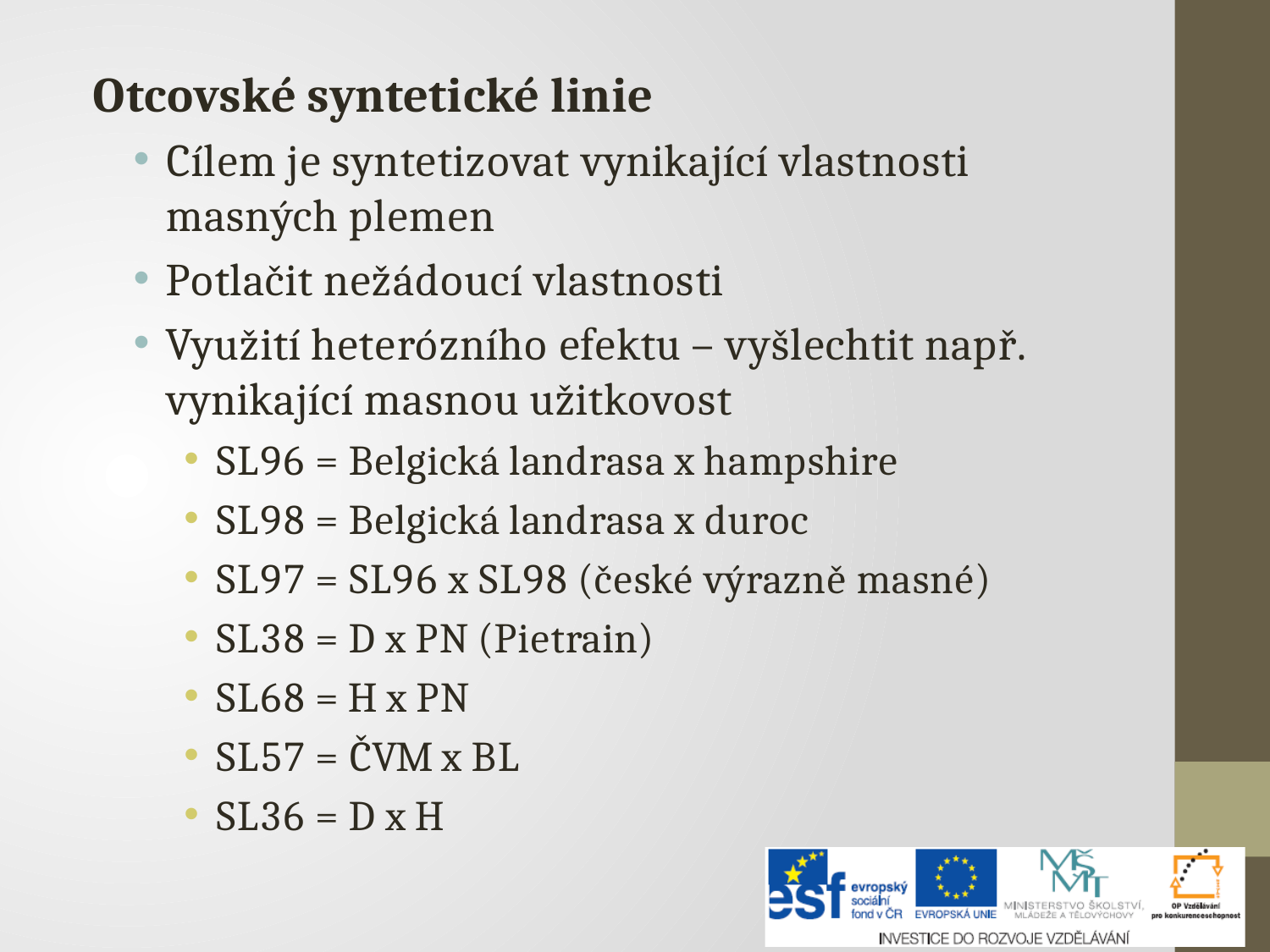

Otcovské syntetické linie
Cílem je syntetizovat vynikající vlastnosti masných plemen
Potlačit nežádoucí vlastnosti
Využití heterózního efektu – vyšlechtit např. vynikající masnou užitkovost
SL96 = Belgická landrasa x hampshire
SL98 = Belgická landrasa x duroc
SL97 = SL96 x SL98 (české výrazně masné)
SL38 = D x PN (Pietrain)
SL68 = H x PN
SL57 = ČVM x BL
SL36 = D x H